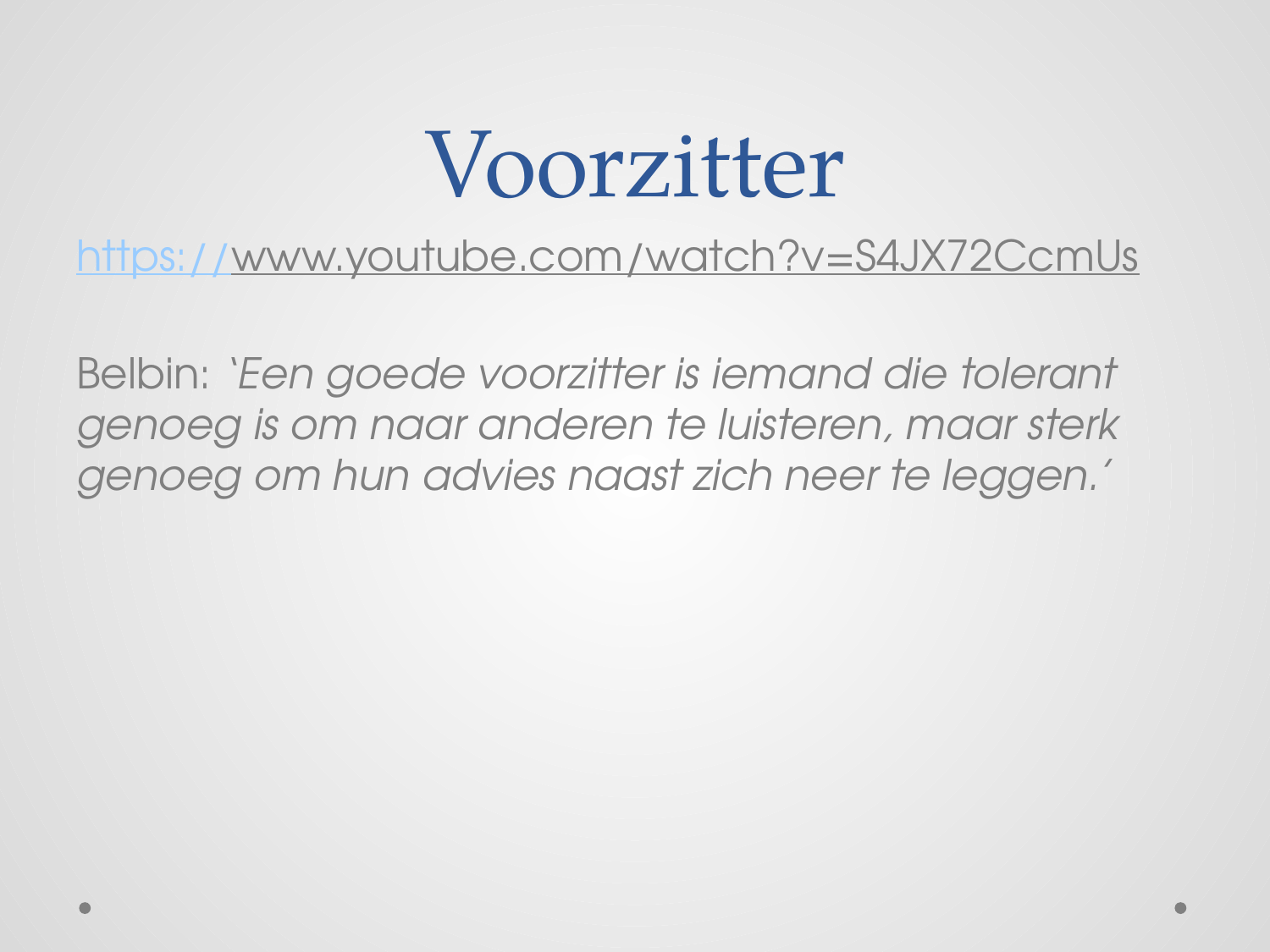

# Voorzitter
https://www.youtube.com/watch?v=S4JX72CcmUs

Belbin: ‘Een goede voorzitter is iemand die tolerant genoeg is om naar anderen te luisteren, maar sterk genoeg om hun advies naast zich neer te leggen.’